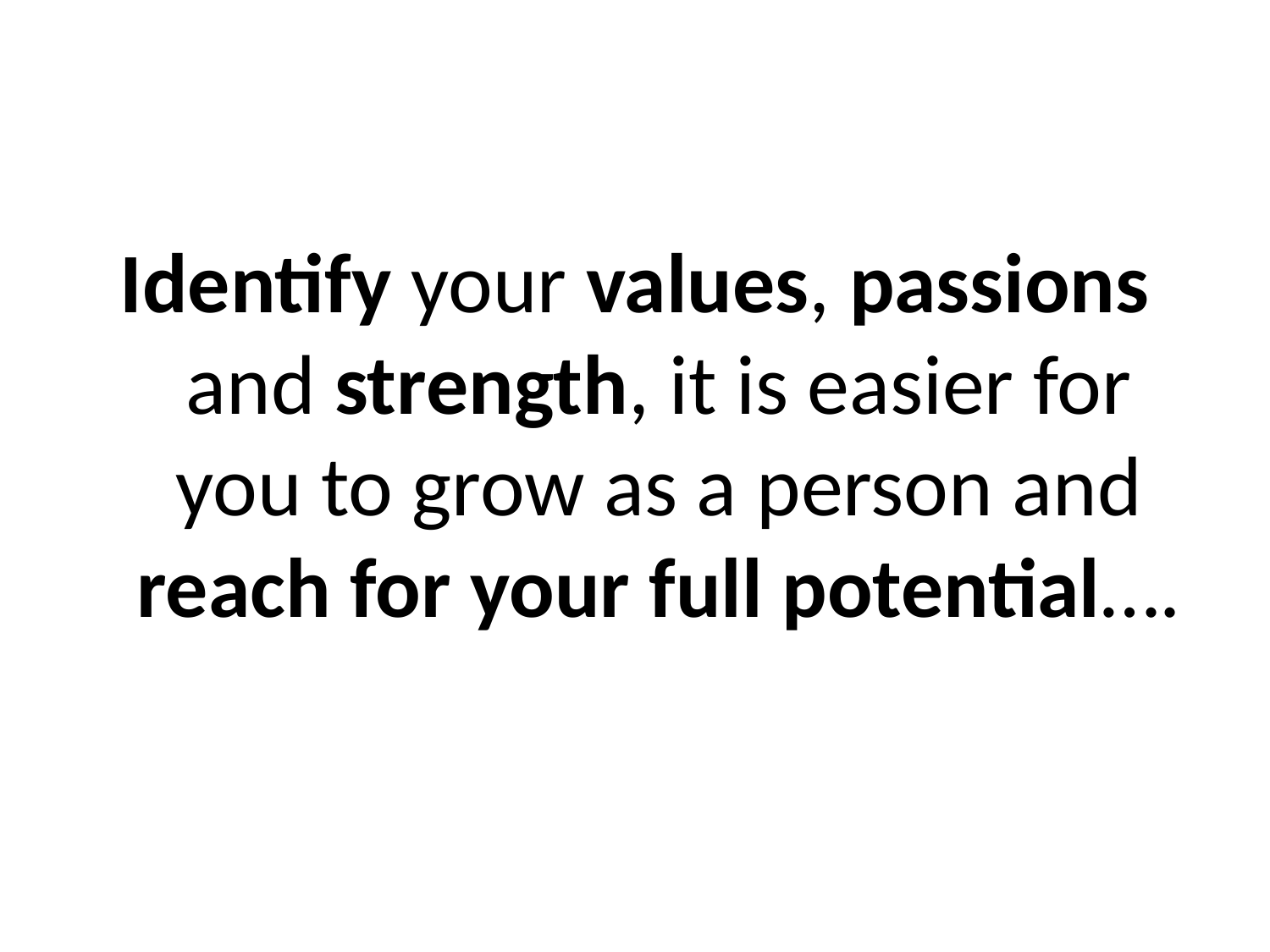

Identify your values, passions and strength, it is easier for you to grow as a person and reach for your full potential….